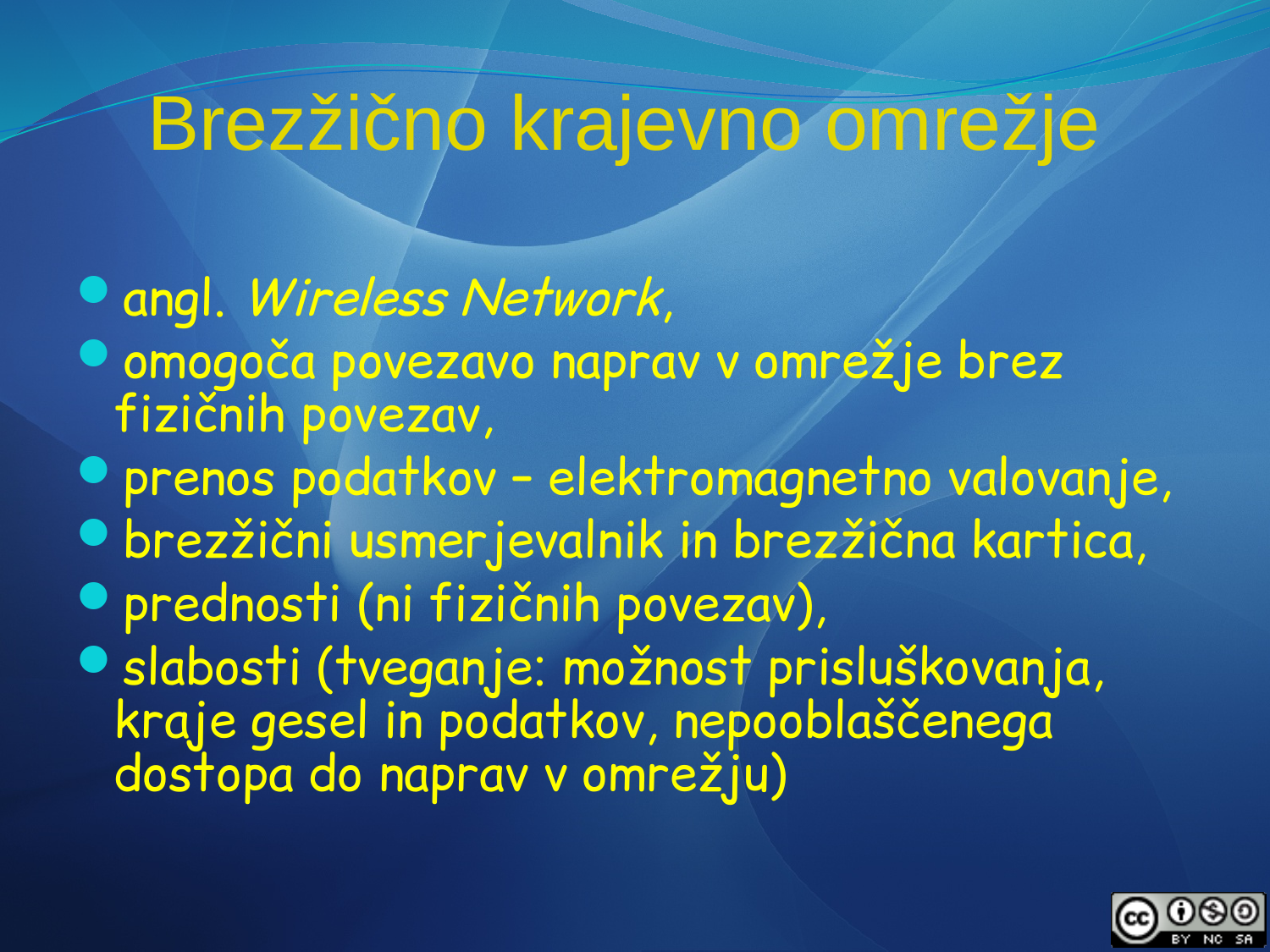

Brezžično krajevno omrežje
angl. Wireless Network,
omogoča povezavo naprav v omrežje brez fizičnih povezav,
prenos podatkov – elektromagnetno valovanje,
brezžični usmerjevalnik in brezžična kartica,
prednosti (ni fizičnih povezav),
slabosti (tveganje: možnost prisluškovanja, kraje gesel in podatkov, nepooblaščenega dostopa do naprav v omrežju)